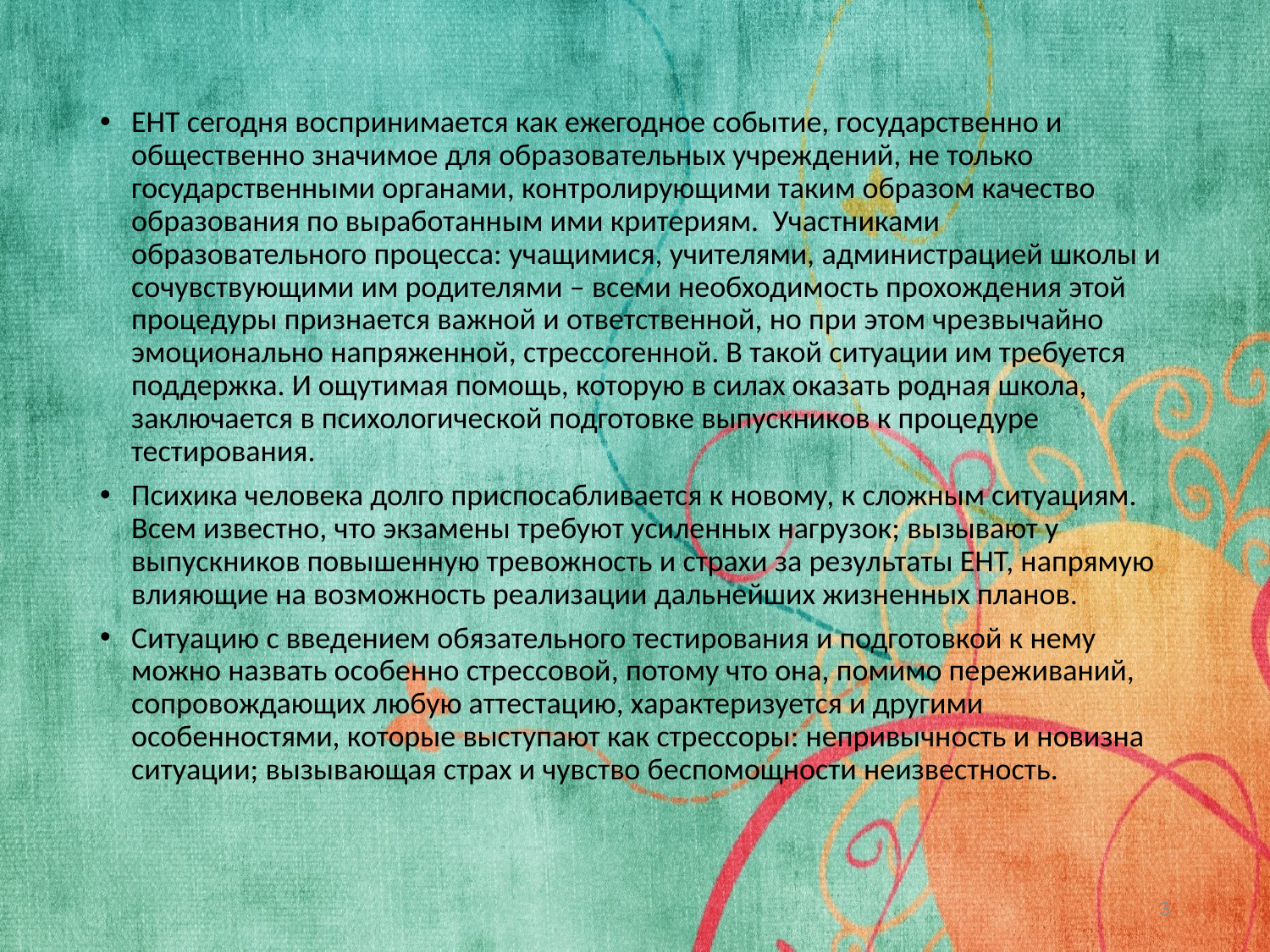

#
ЕНТ сегодня воспринимается как ежегодное событие, государственно и общественно значимое для образовательных учреждений, не только  государственными органами, контролирующими таким образом качество образования по выработанным ими критериям.  Участниками образовательного процесса: учащимися, учителями, администрацией школы и сочувствующими им родителями – всеми необходимость прохождения этой процедуры признается важной и ответственной, но при этом чрезвычайно эмоционально напряженной, стрессогенной. В такой ситуации им требуется поддержка. И ощутимая помощь, которую в силах оказать родная школа, заключается в психологической подготовке выпускников к процедуре тестирования.
Психика человека долго приспосабливается к новому, к сложным ситуациям. Всем известно, что экзамены требуют усиленных нагрузок; вызывают у выпускников повышенную тревожность и страхи за результаты ЕНТ, напрямую влияющие на возможность реализации дальнейших жизненных планов.
Ситуацию с введением обязательного тестирования и подготовкой к нему можно назвать особенно стрессовой, потому что она, помимо переживаний, сопровождающих любую аттестацию, характеризуется и другими особенностями, которые выступают как стрессоры: непривычность и новизна ситуации; вызывающая страх и чувство беспомощности неизвестность.
3